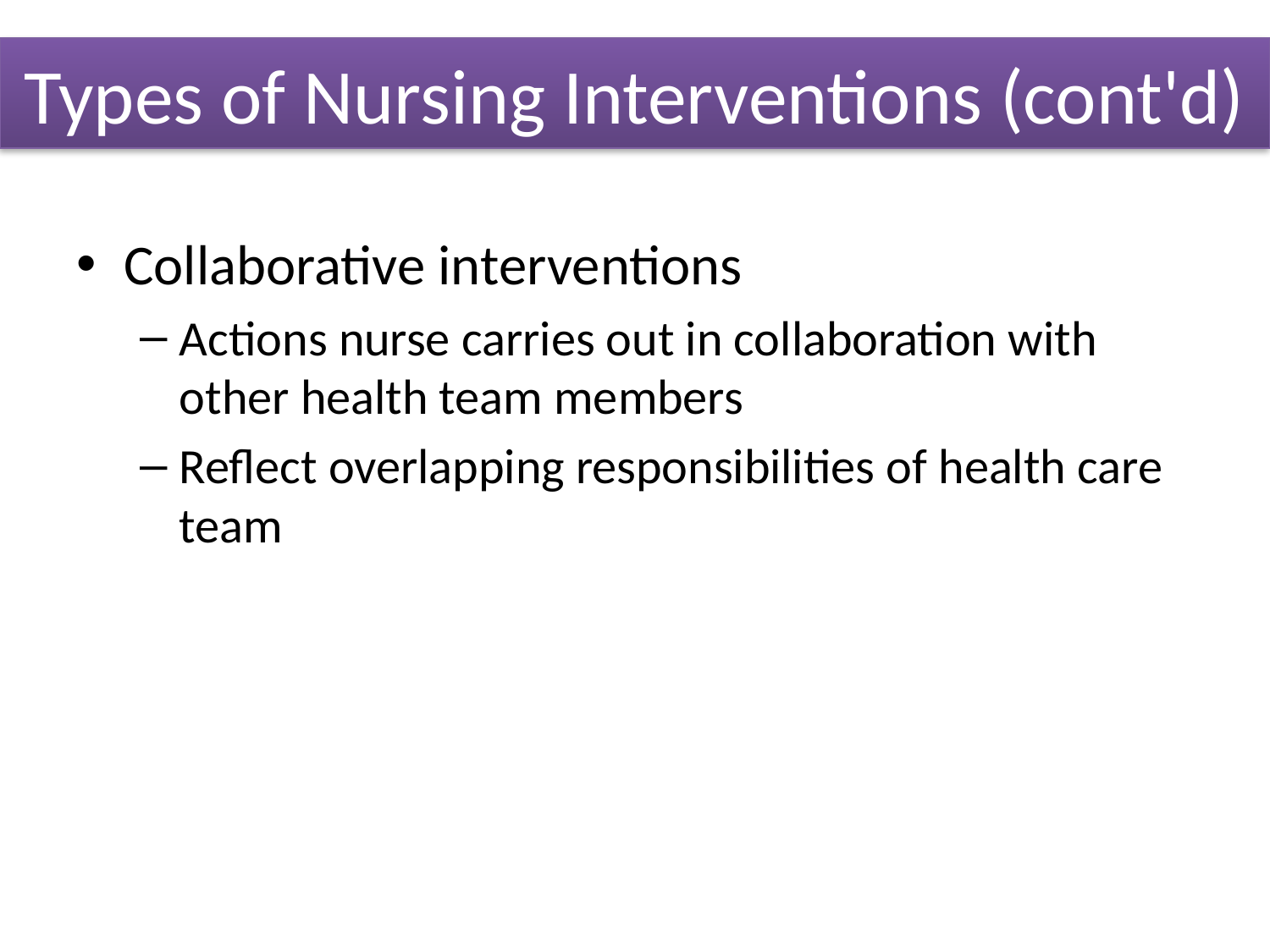

# Types of Nursing Interventions (cont'd)
Collaborative interventions
Actions nurse carries out in collaboration with other health team members
Reflect overlapping responsibilities of health care team